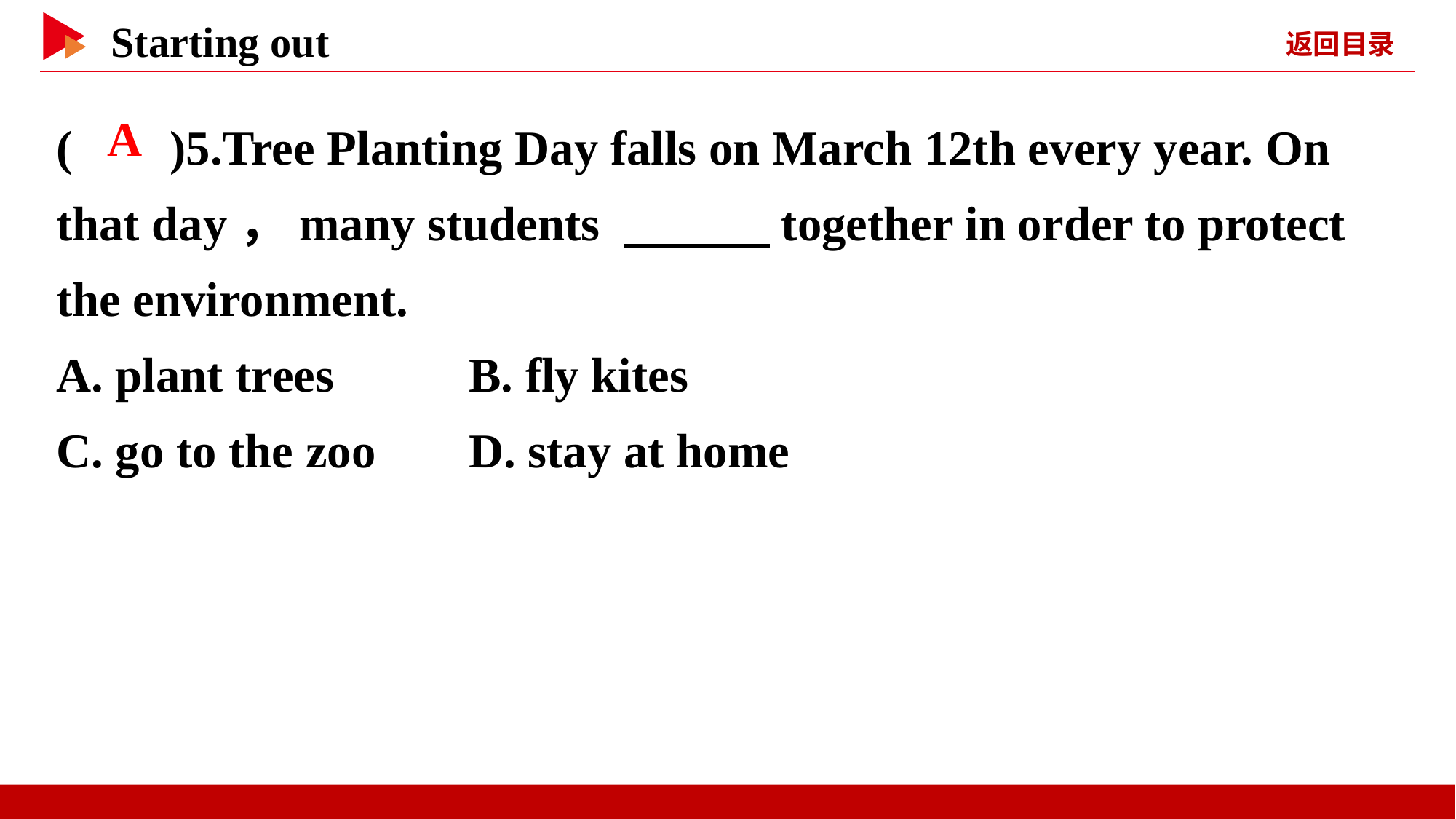

(        )5.Tree Planting Day falls on March 12th every year. On that day，many students 　　　together in order to protect the environment.
A. plant trees	       B. fly kites
C. go to the zoo	       D. stay at home
   A